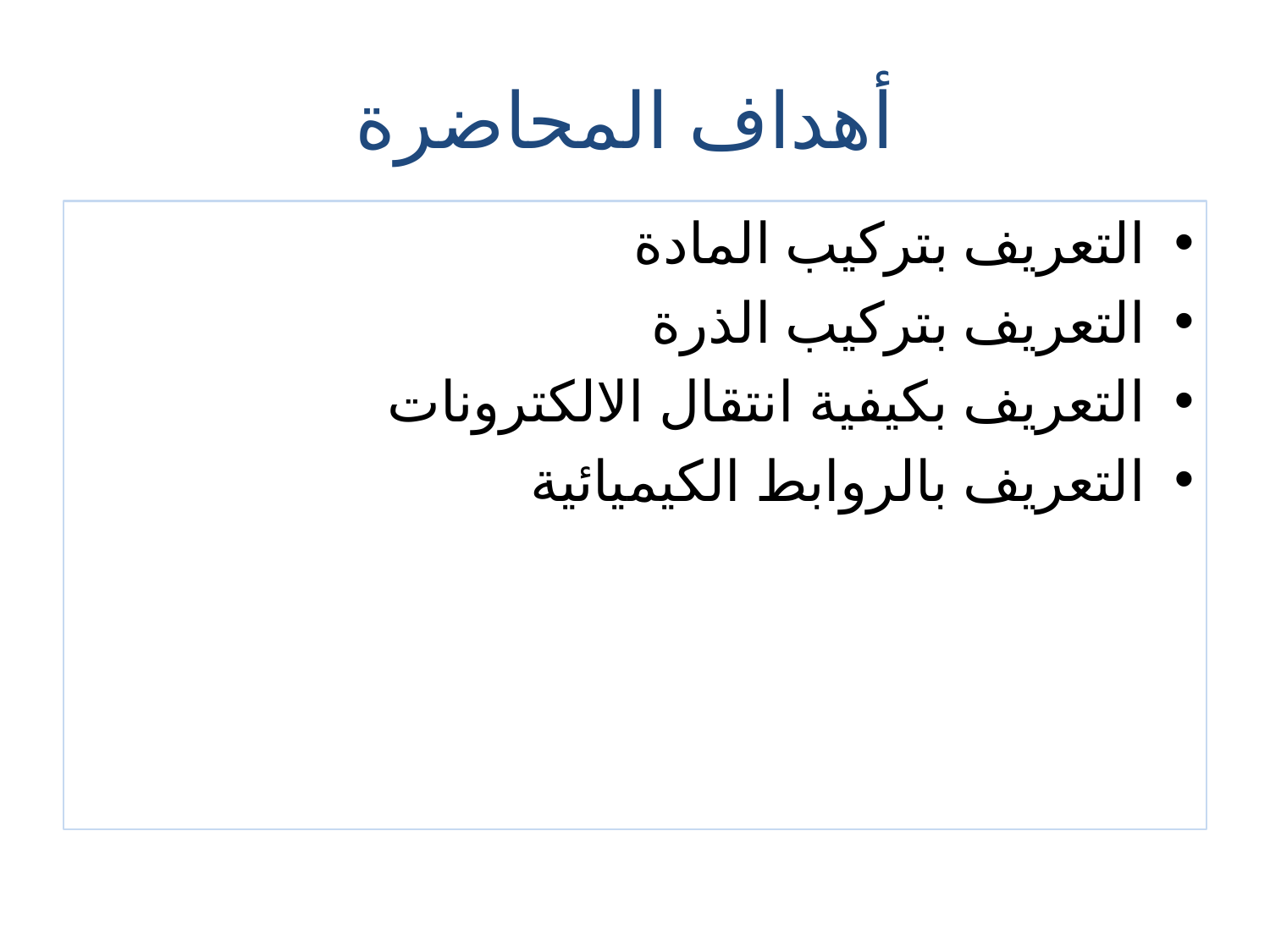

# أهداف المحاضرة
التعريف بتركيب المادة
التعريف بتركيب الذرة
التعريف بكيفية انتقال الالكترونات
التعريف بالروابط الكيميائية